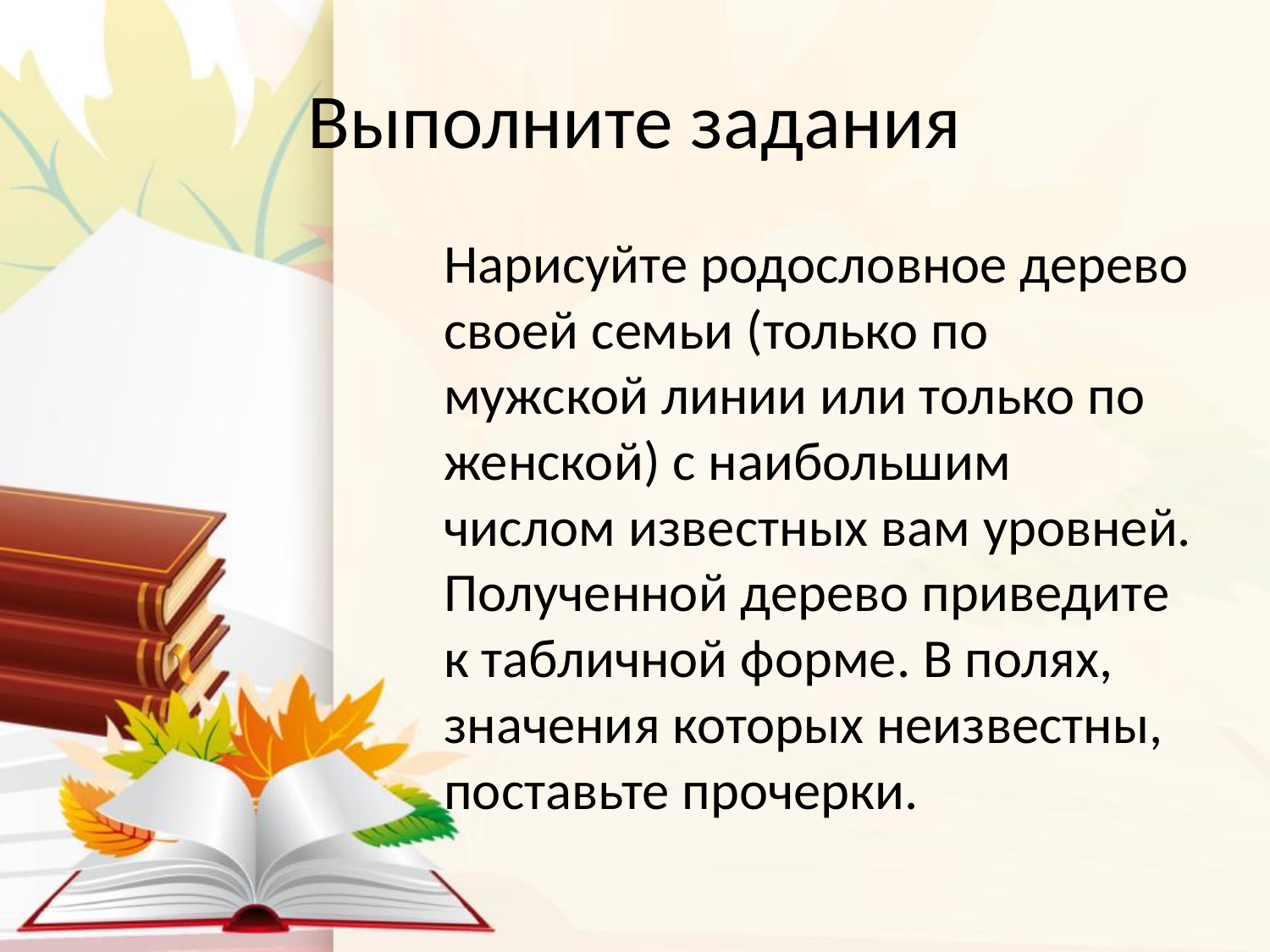

# Выполните задания
	Нарисуйте родословное дерево своей семьи (только по мужской линии или только по женской) с наибольшим числом известных вам уровней. Полученной дерево приведите к табличной форме. В полях, значения которых неизвестны, поставьте прочерки.